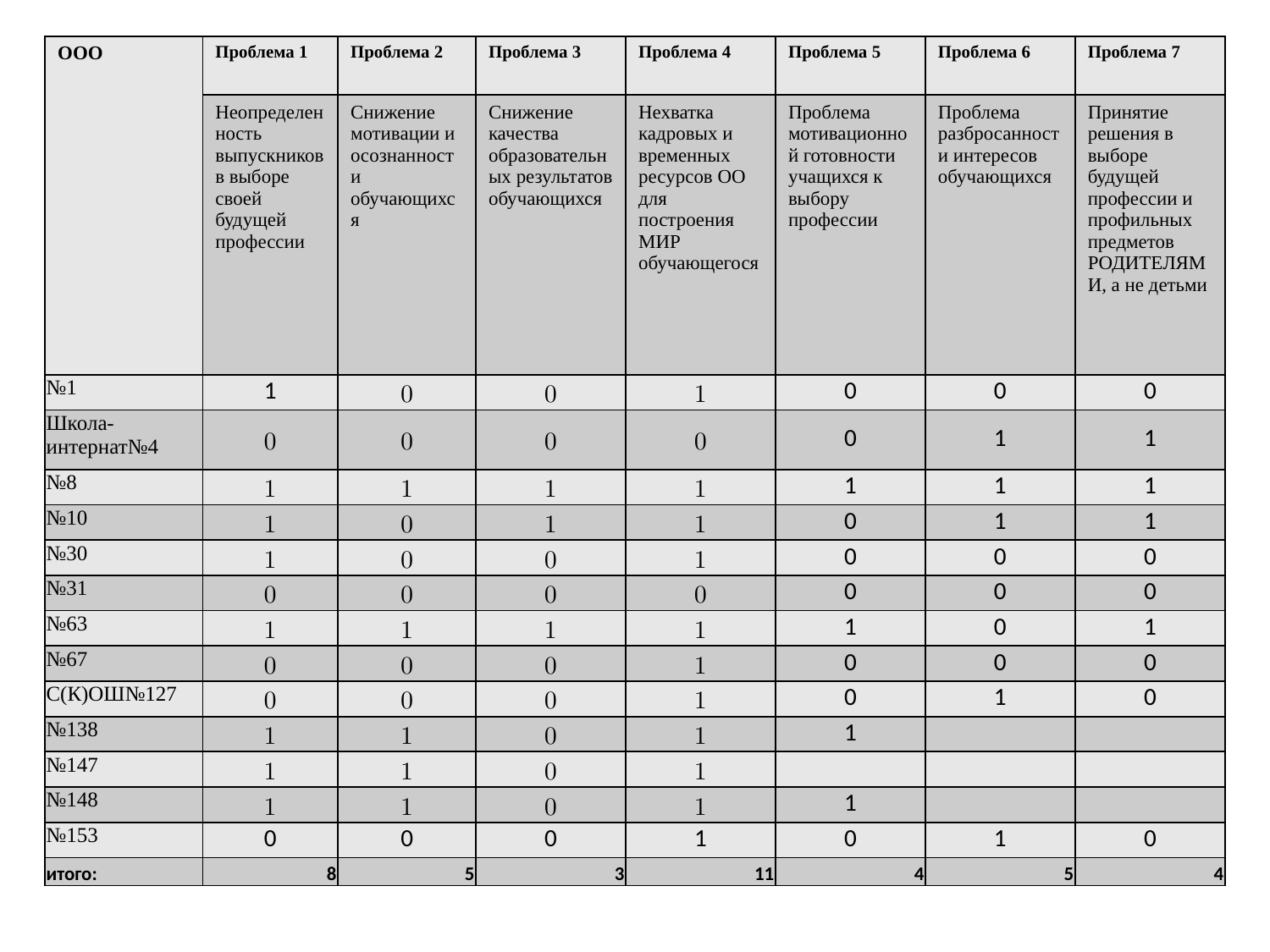

| ООО | Проблема 1 | Проблема 2 | Проблема 3 | Проблема 4 | Проблема 5 | Проблема 6 | Проблема 7 |
| --- | --- | --- | --- | --- | --- | --- | --- |
|  | Неопределенность выпускников в выборе своей будущей профессии | Снижение мотивации и осознанности обучающихся | Снижение качества образовательных результатов обучающихся | Нехватка кадровых и временных ресурсов ОО для построения МИР обучающегося | Проблема мотивационной готовности учащихся к выбору профессии | Проблема разбросанности интересов обучающихся | Принятие решения в выборе будущей профессии и профильных предметов РОДИТЕЛЯМИ, а не детьми |
| №1 | 1 | 0 | 0 | 1 | 0 | 0 | 0 |
| Школа-интернат№4 | 0 | 0 | 0 | 0 | 0 | 1 | 1 |
| №8 | 1 | 1 | 1 | 1 | 1 | 1 | 1 |
| №10 | 1 | 0 | 1 | 1 | 0 | 1 | 1 |
| №30 | 1 | 0 | 0 | 1 | 0 | 0 | 0 |
| №31 | 0 | 0 | 0 | 0 | 0 | 0 | 0 |
| №63 | 1 | 1 | 1 | 1 | 1 | 0 | 1 |
| №67 | 0 | 0 | 0 | 1 | 0 | 0 | 0 |
| С(К)ОШ№127 | 0 | 0 | 0 | 1 | 0 | 1 | 0 |
| №138 | 1 | 1 | 0 | 1 | 1 |  |  |
| №147 | 1 | 1 | 0 | 1 |  |  |  |
| №148 | 1 | 1 | 0 | 1 | 1 |  |  |
| №153 | 0 | 0 | 0 | 1 | 0 | 1 | 0 |
| итого: | 8 | 5 | 3 | 11 | 4 | 5 | 4 |